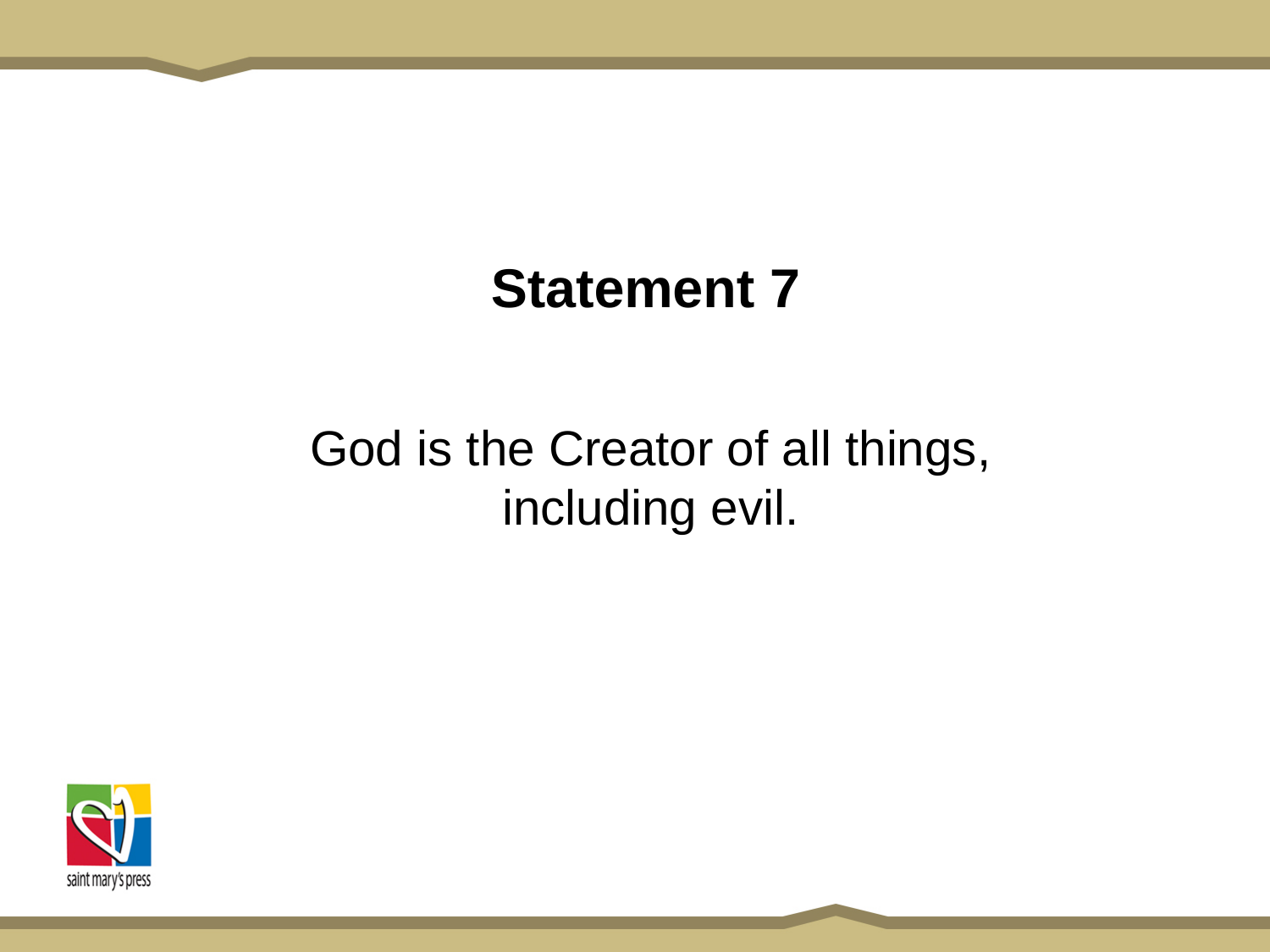

# Statement 7
God is the Creator of all things,
including evil.